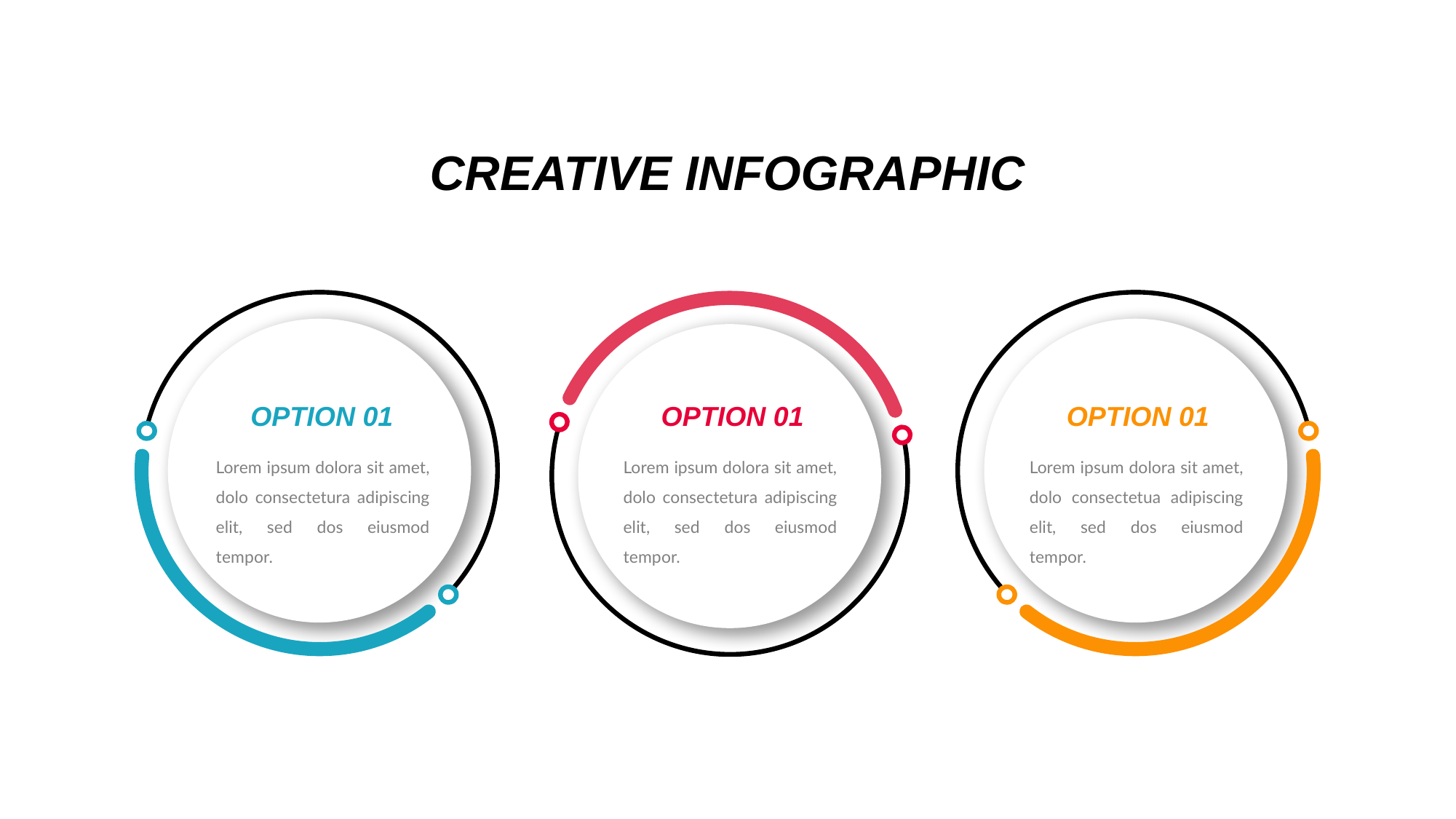

CREATIVE INFOGRAPHIC

OPTION 01
OPTION 01
OPTION 01

Lorem ipsum dolora sit amet, dolo consectetura adipiscing elit, sed dos eiusmod tempor.
Lorem ipsum dolora sit amet, dolo consectetura adipiscing elit, sed dos eiusmod tempor.
Lorem ipsum dolora sit amet, dolo consectetua adipiscing elit, sed dos eiusmod tempor.